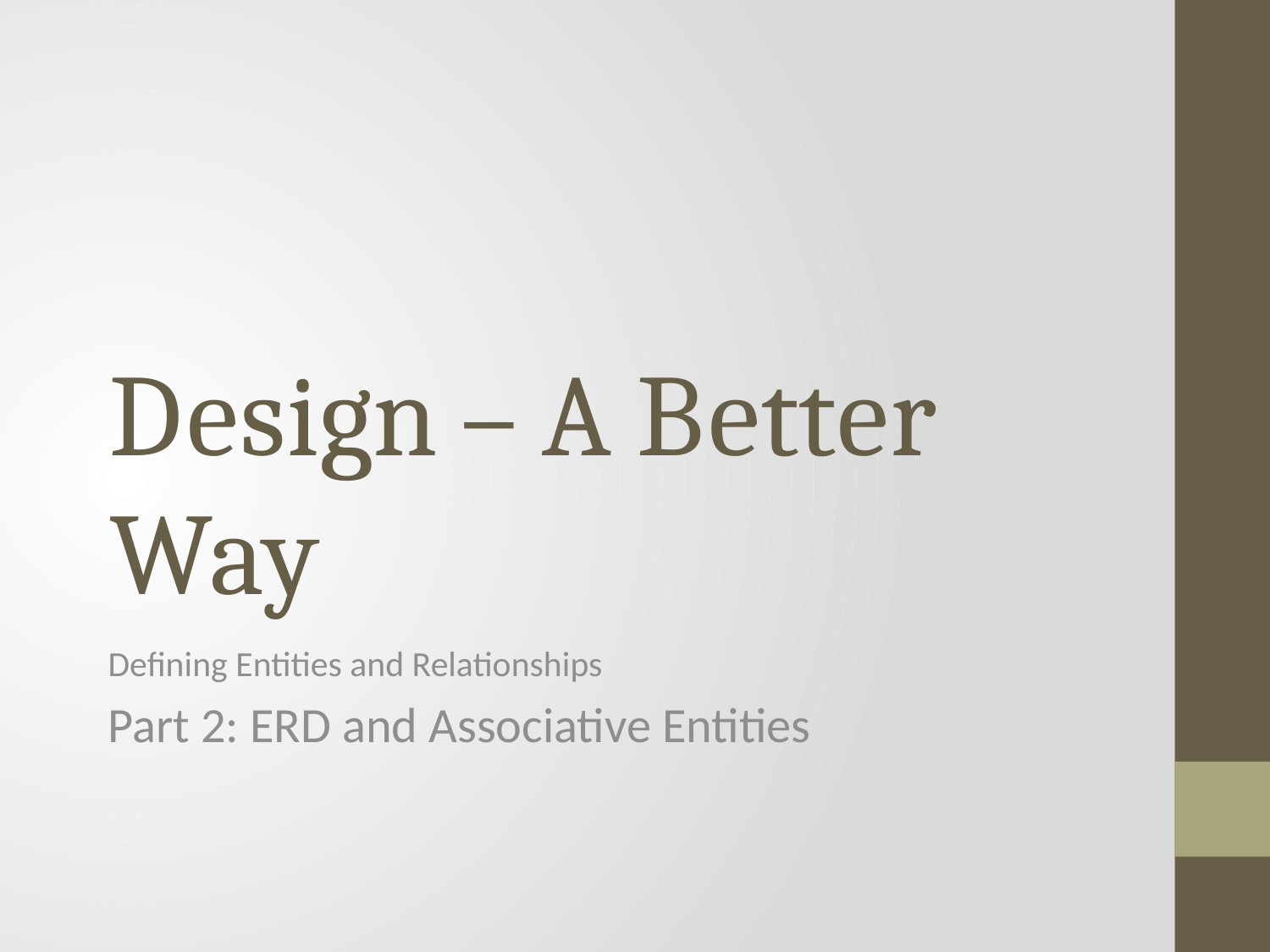

# Design – A Better Way
Defining Entities and Relationships
Part 2: ERD and Associative Entities